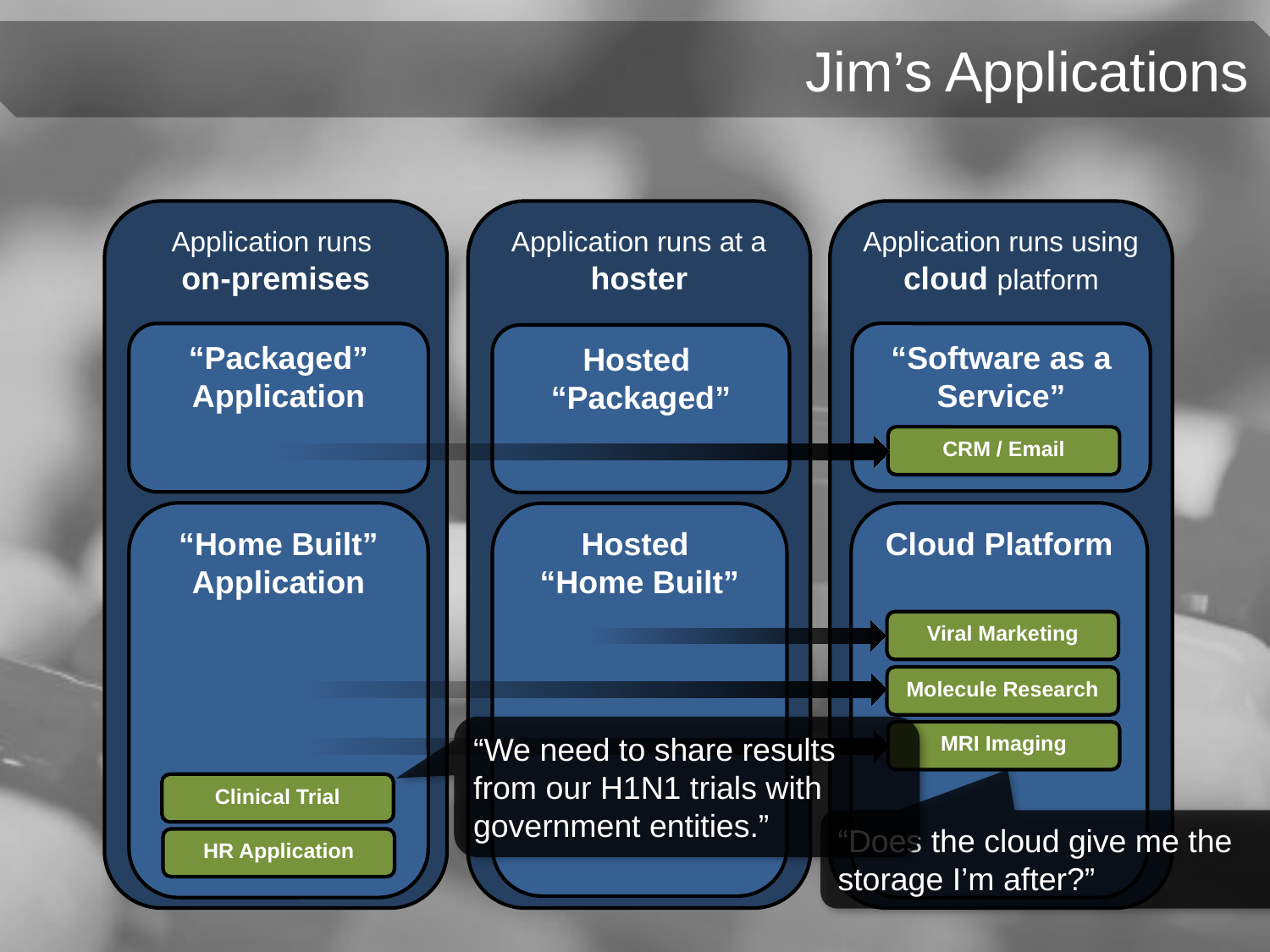

Application runs
on-premises

Application runs at a hoster

Application runs using cloud platform

“Software as a Service”

“Packaged”
Application

Hosted
“Packaged”

CRM / Email

“Home Built”
Application

Cloud Platform

Hosted
“Home Built”

Viral Marketing

Molecule Research

“We need to share results from our H1N1 trials with government entities.”
MRI Imaging

Clinical Trial
“Does the cloud give me the storage I’m after?”
HR Application